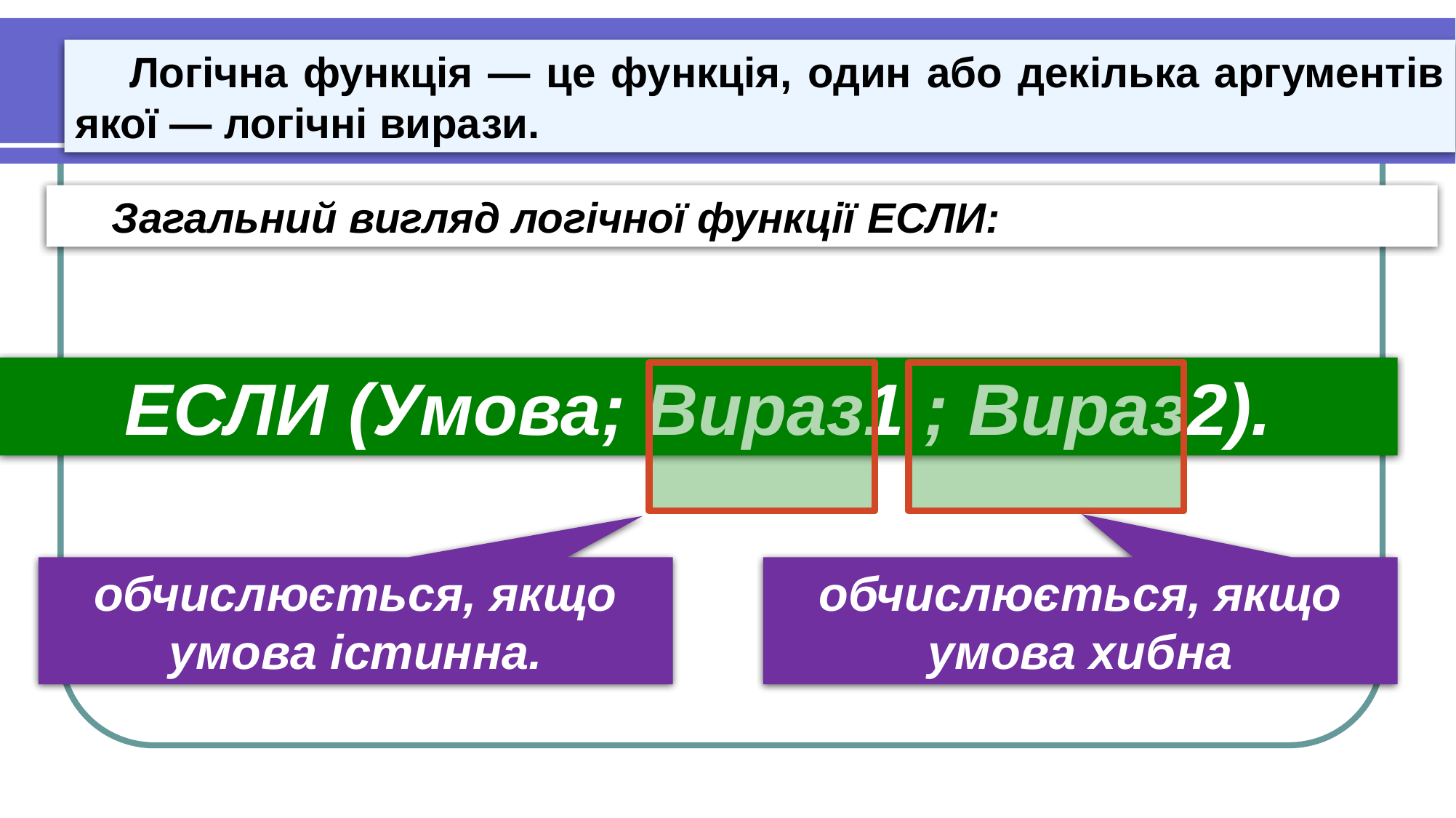

Логічна функція — це функція, один або декілька аргументів якої — логічні вирази.
Загальний вигляд логічної функції ЕСЛИ:
ЕСЛИ (Умова; Вираз1 ; Вираз2).

обчислюється, якщо умова істинна.
обчислюється, якщо умова хибна